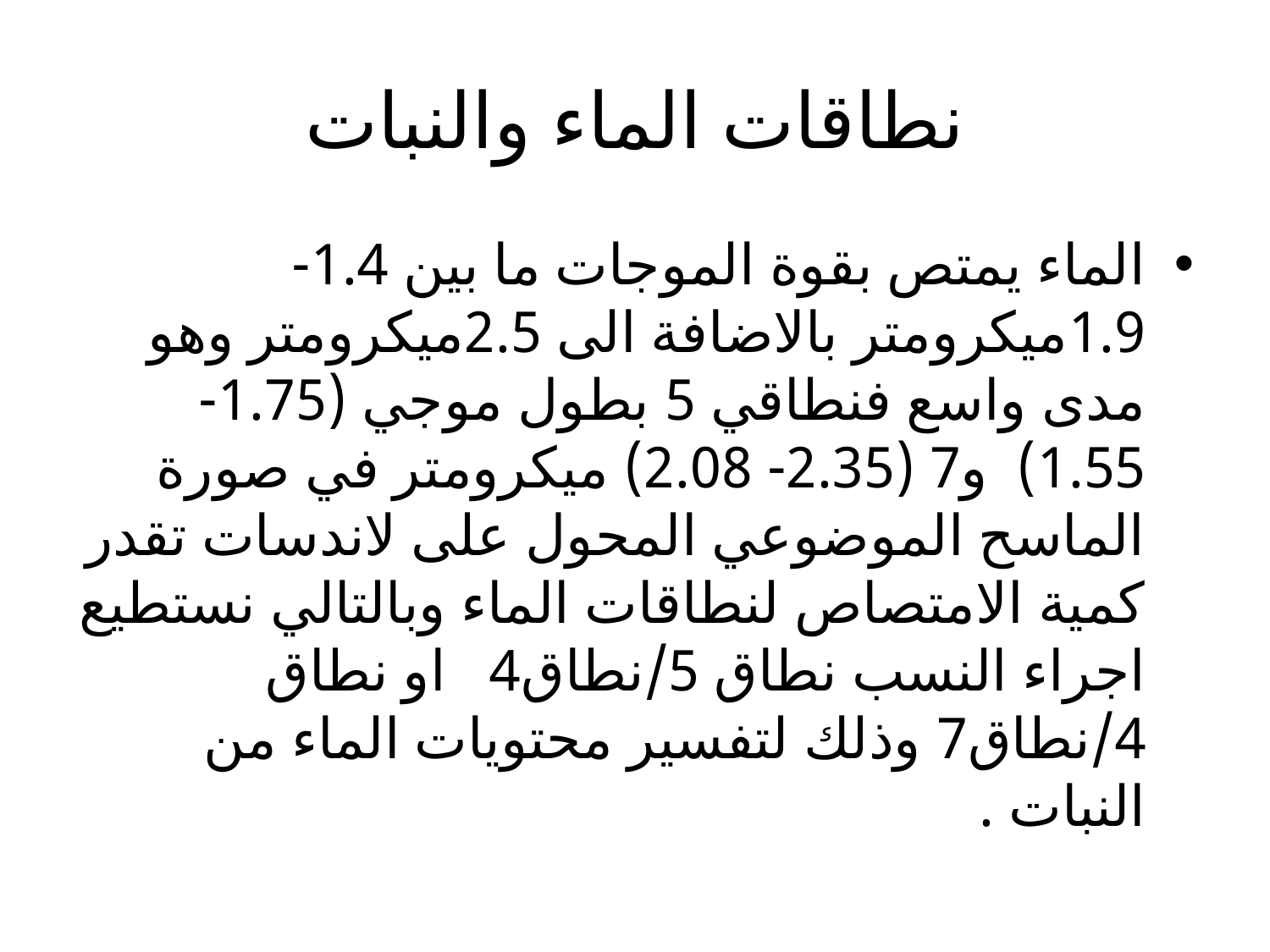

# نطاقات الماء والنبات
الماء يمتص بقوة الموجات ما بين 1.4- 1.9ميكرومتر بالاضافة الى 2.5ميكرومتر وهو مدى واسع فنطاقي 5 بطول موجي (1.75-1.55)  و7 (2.35- 2.08) ميكرومتر في صورة الماسح الموضوعي المحول على لاندسات تقدر كمية الامتصاص لنطاقات الماء وبالتالي نستطيع اجراء النسب نطاق 5/نطاق4   او نطاق 4/نطاق7 وذلك لتفسير محتويات الماء من النبات .